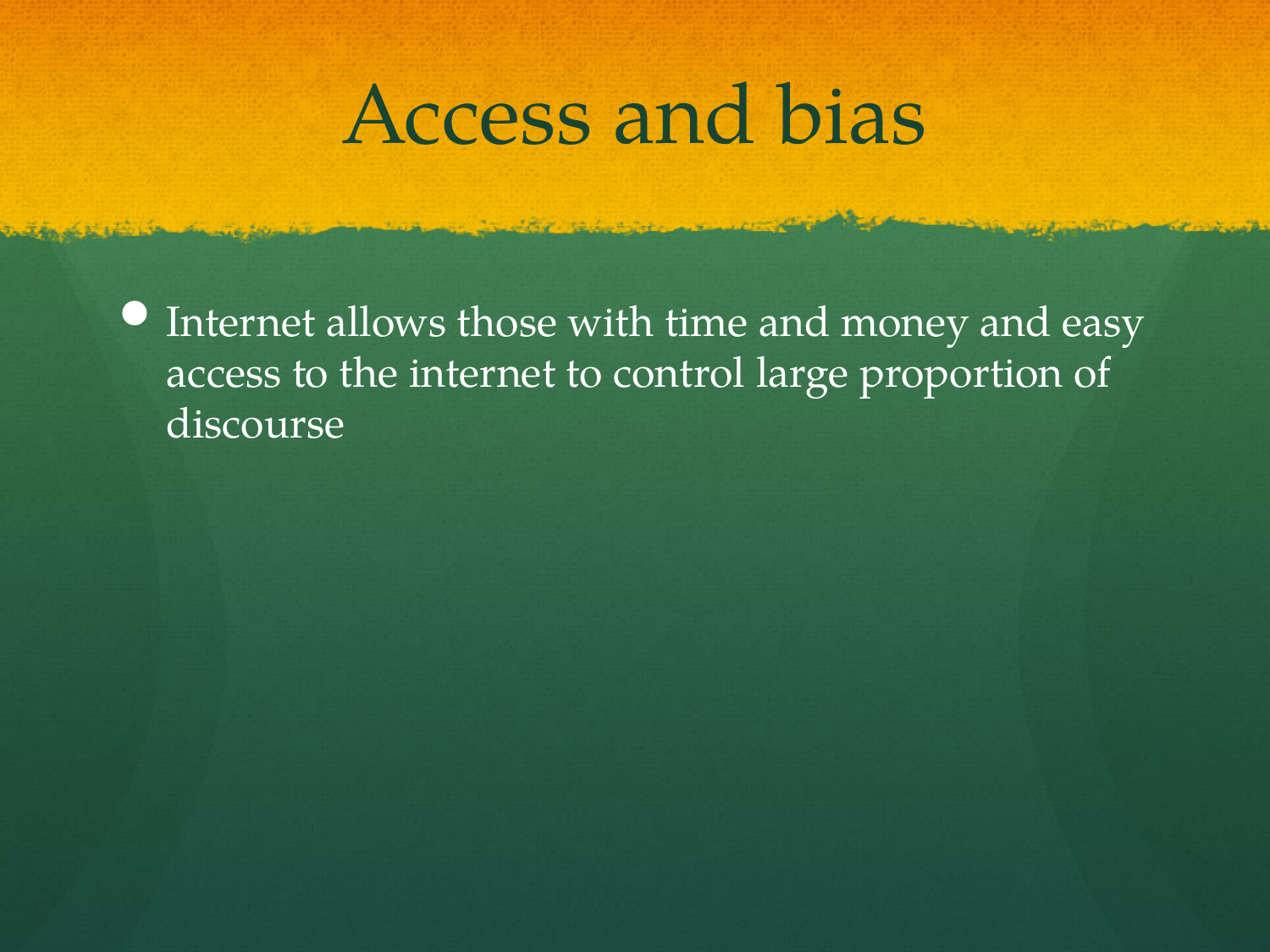

# Access and bias
Internet allows those with time and money and easy access to the internet to control large proportion of discourse